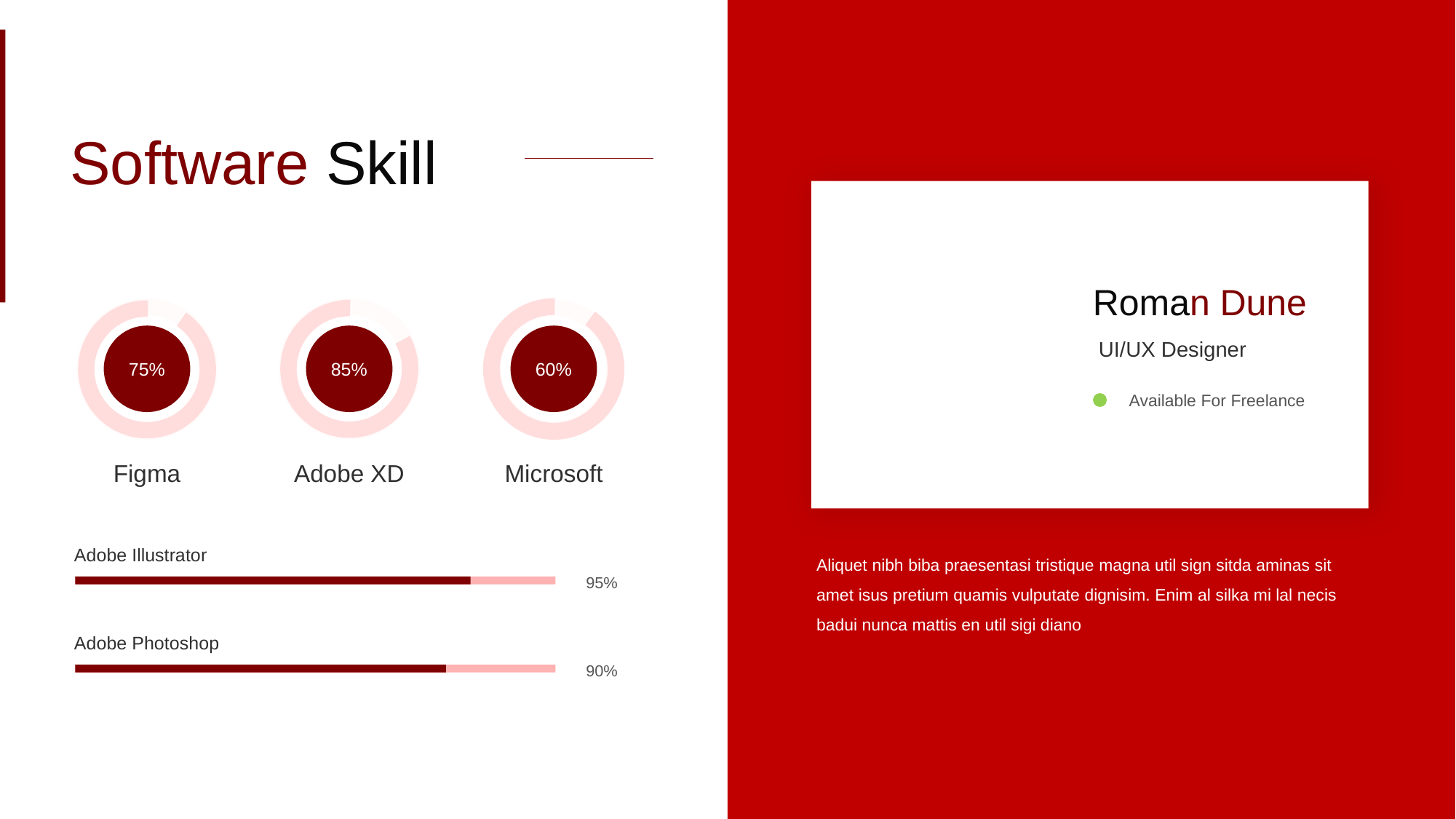

Software Skill

Roman Dune

75%
85%
60%
UI/UX Designer
Available For Freelance

Figma
Adobe XD
Microsoft
Adobe Illustrator
Aliquet nibh biba praesentasi tristique magna util sign sitda aminas sit amet isus pretium quamis vulputate dignisim. Enim al silka mi lal necis badui nunca mattis en util sigi diano
95%

Adobe Photoshop
90%